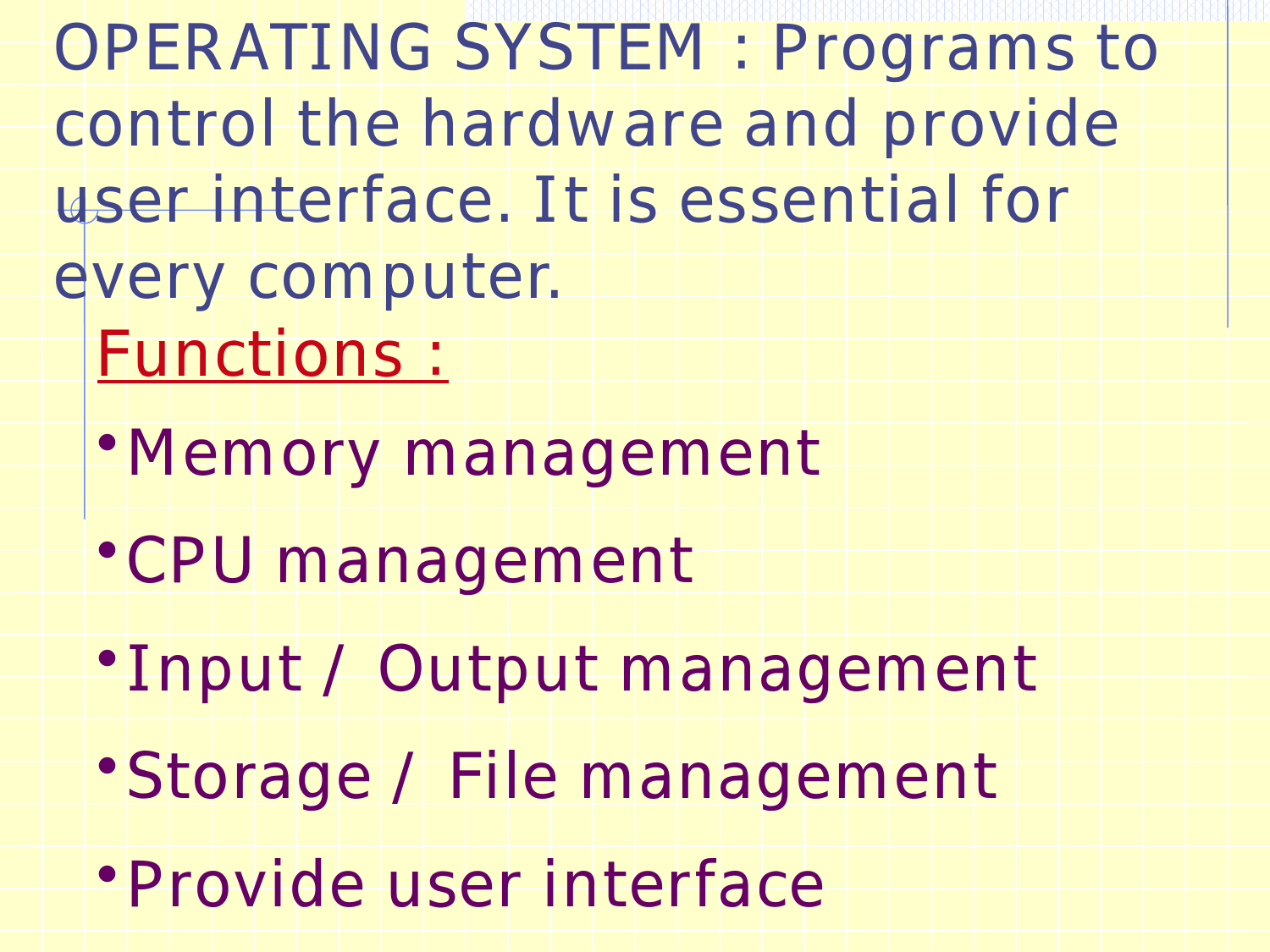

OPERATING SYSTEM : Programs to control the hardware and provide user interface. It is essential for every computer.

Functions :
Memory management
CPU management
Input / Output management
Storage / File management
Provide user interface